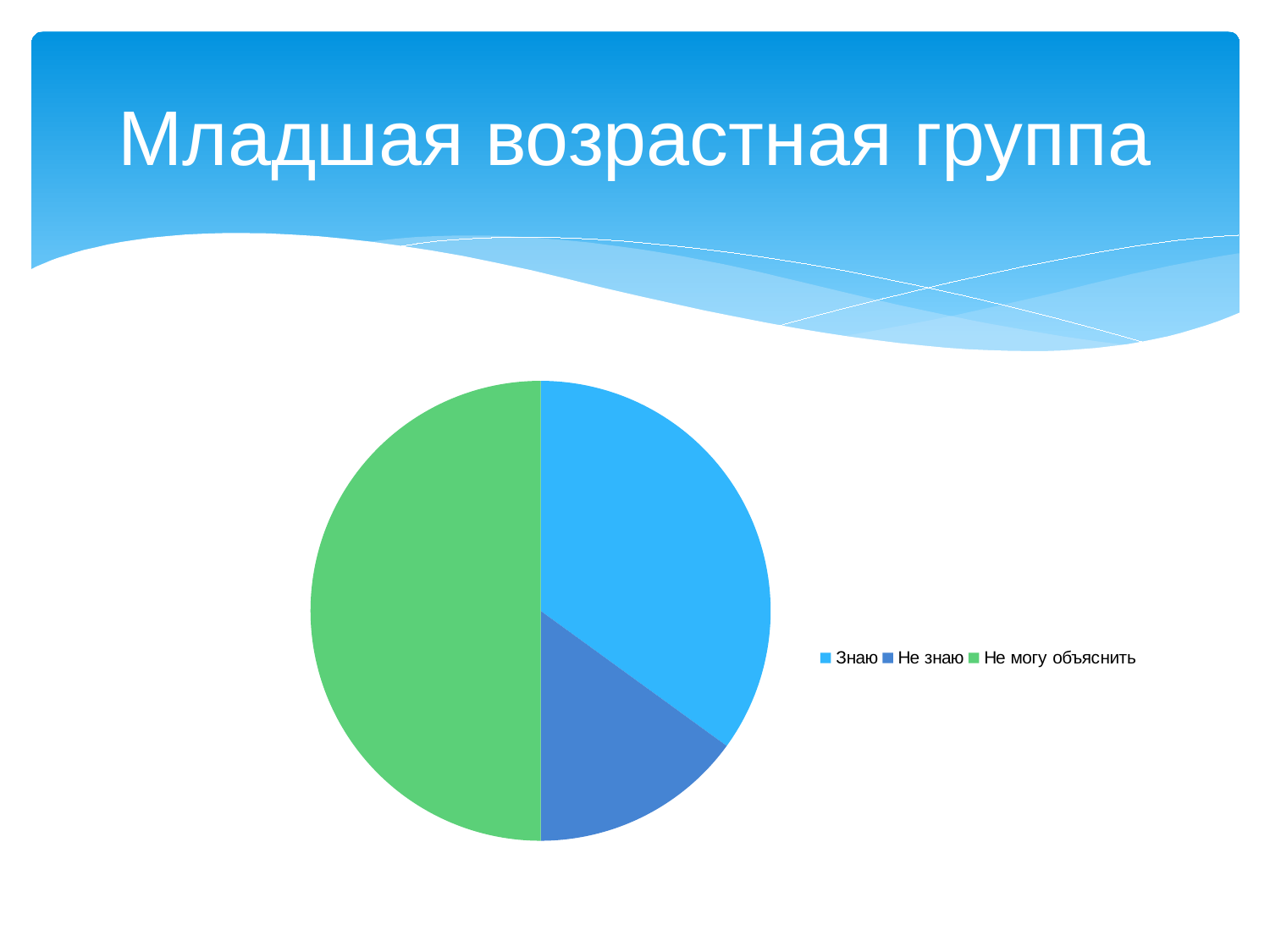

# Младшая возрастная группа

### Chart

| Category |  |
|---|---|
| Знаю | 0.3500000000000001 |
| Не знаю | 0.15000000000000005 |
| Не могу объяснить | 0.5 |